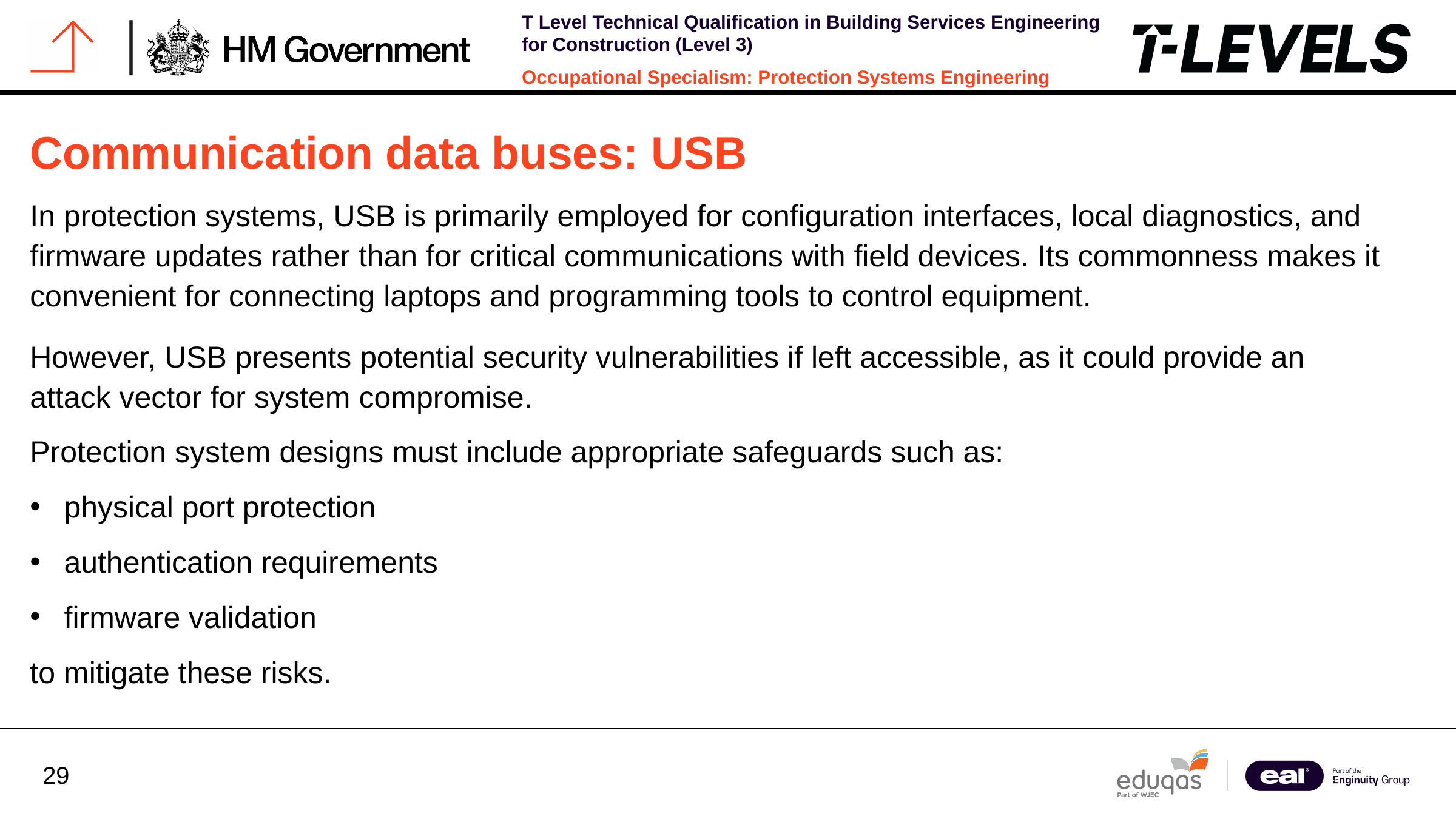

Communication data buses: USB
In protection systems, USB is primarily employed for configuration interfaces, local diagnostics, and firmware updates rather than for critical communications with field devices. Its commonness makes it convenient for connecting laptops and programming tools to control equipment.
However, USB presents potential security vulnerabilities if left accessible, as it could provide an attack vector for system compromise.
Protection system designs must include appropriate safeguards such as:
physical port protection
authentication requirements
firmware validation
to mitigate these risks.